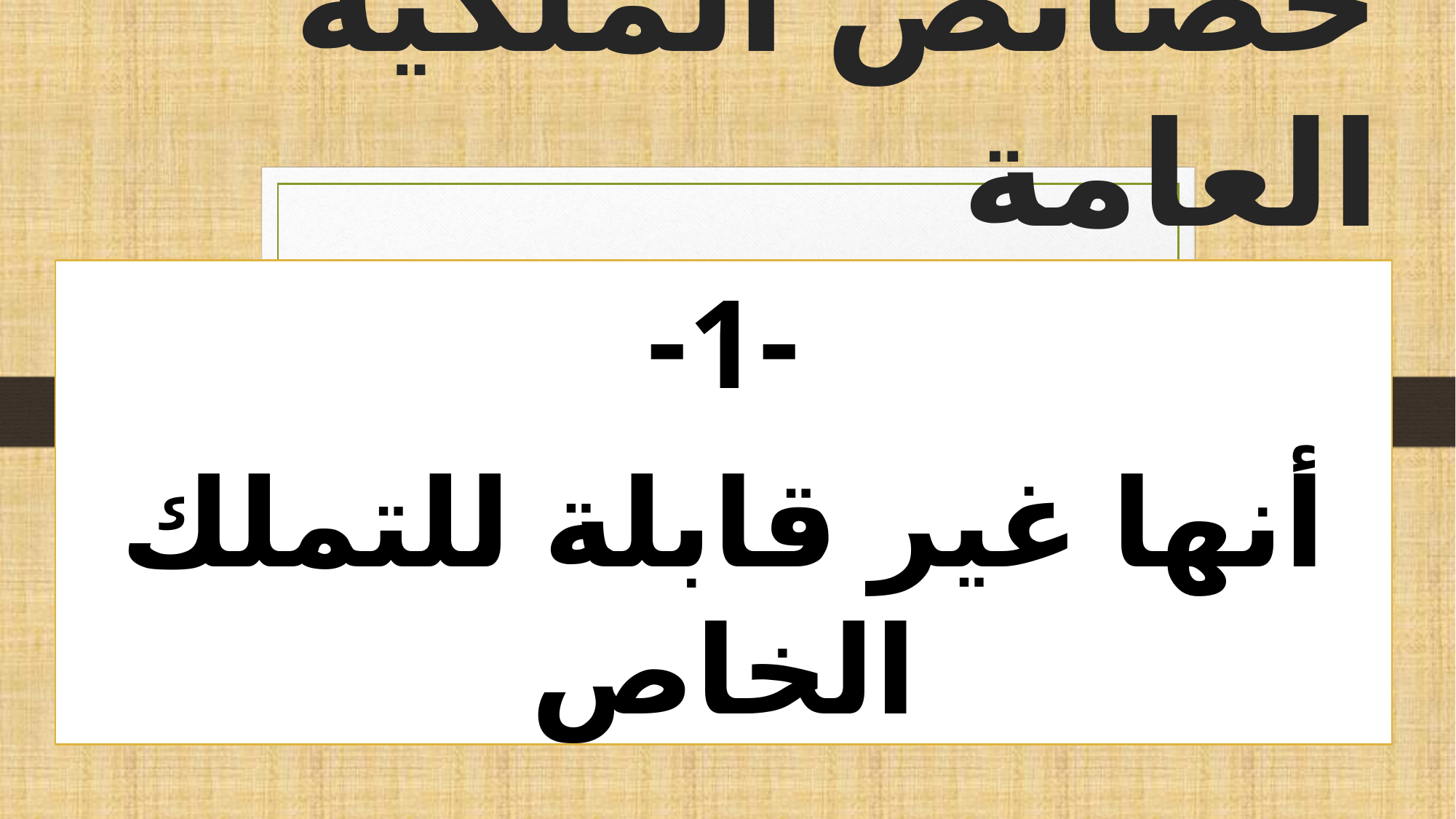

# خصائص الملكية العامة
-1-
أنها غير قابلة للتملك الخاص